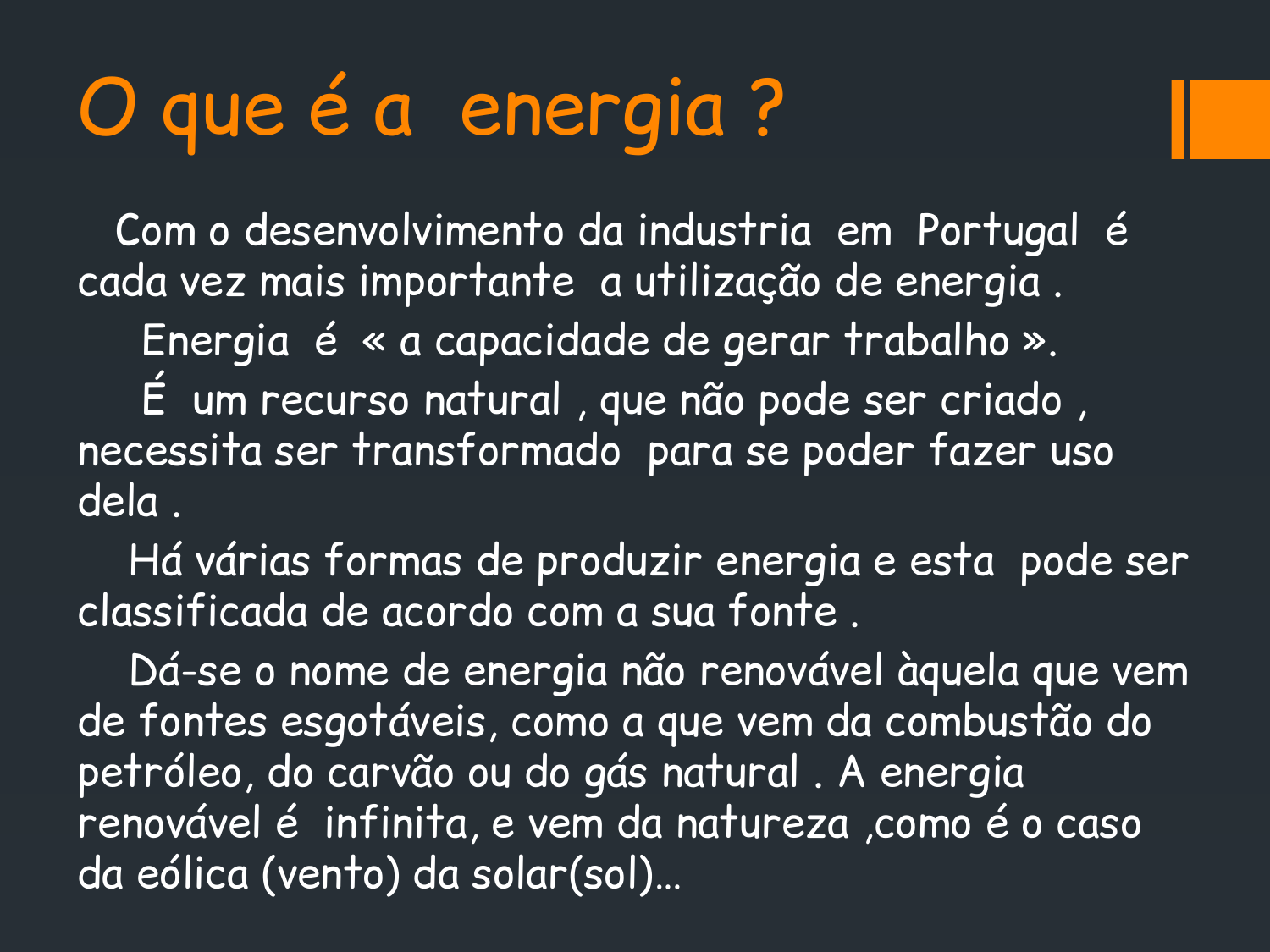

# O que é a  energia ?
   Com o desenvolvimento da industria  em  Portugal  é cada vez mais importante  a utilização de energia .
     Energia  é  « a capacidade de gerar trabalho ».
     É  um recurso natural , que não pode ser criado , necessita ser transformado  para se poder fazer uso dela .
    Há várias formas de produzir energia e esta  pode ser classificada de acordo com a sua fonte .
    Dá-se o nome de energia não renovável àquela que vem de fontes esgotáveis, como a que vem da combustão do petróleo, do carvão ou do gás natural . A energia renovável é  infinita, e vem da natureza ,como é o caso da eólica (vento) da solar(sol)…